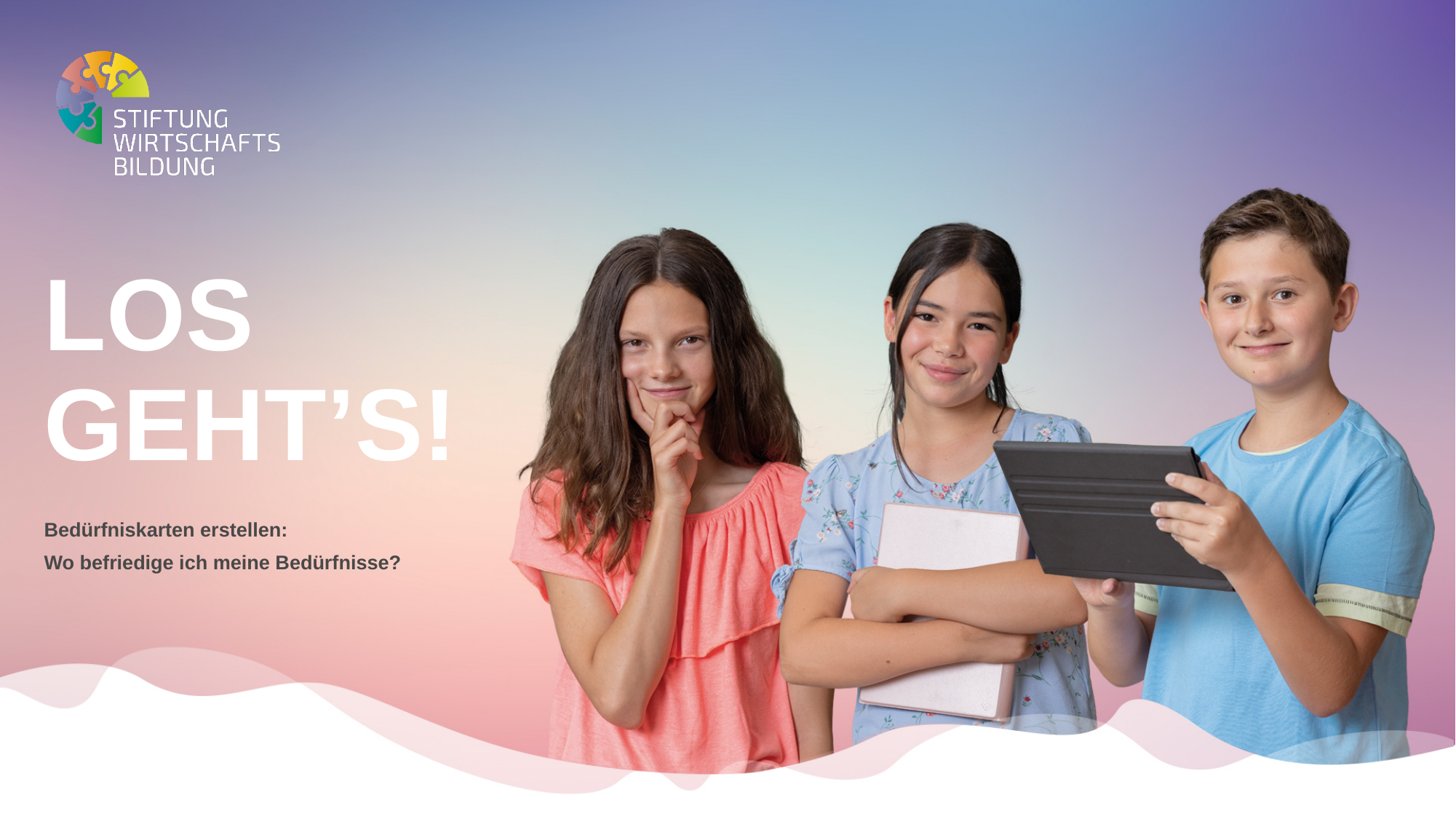

# Los Geht’s!
Bedürfniskarten erstellen:
Wo befriedige ich meine Bedürfnisse?